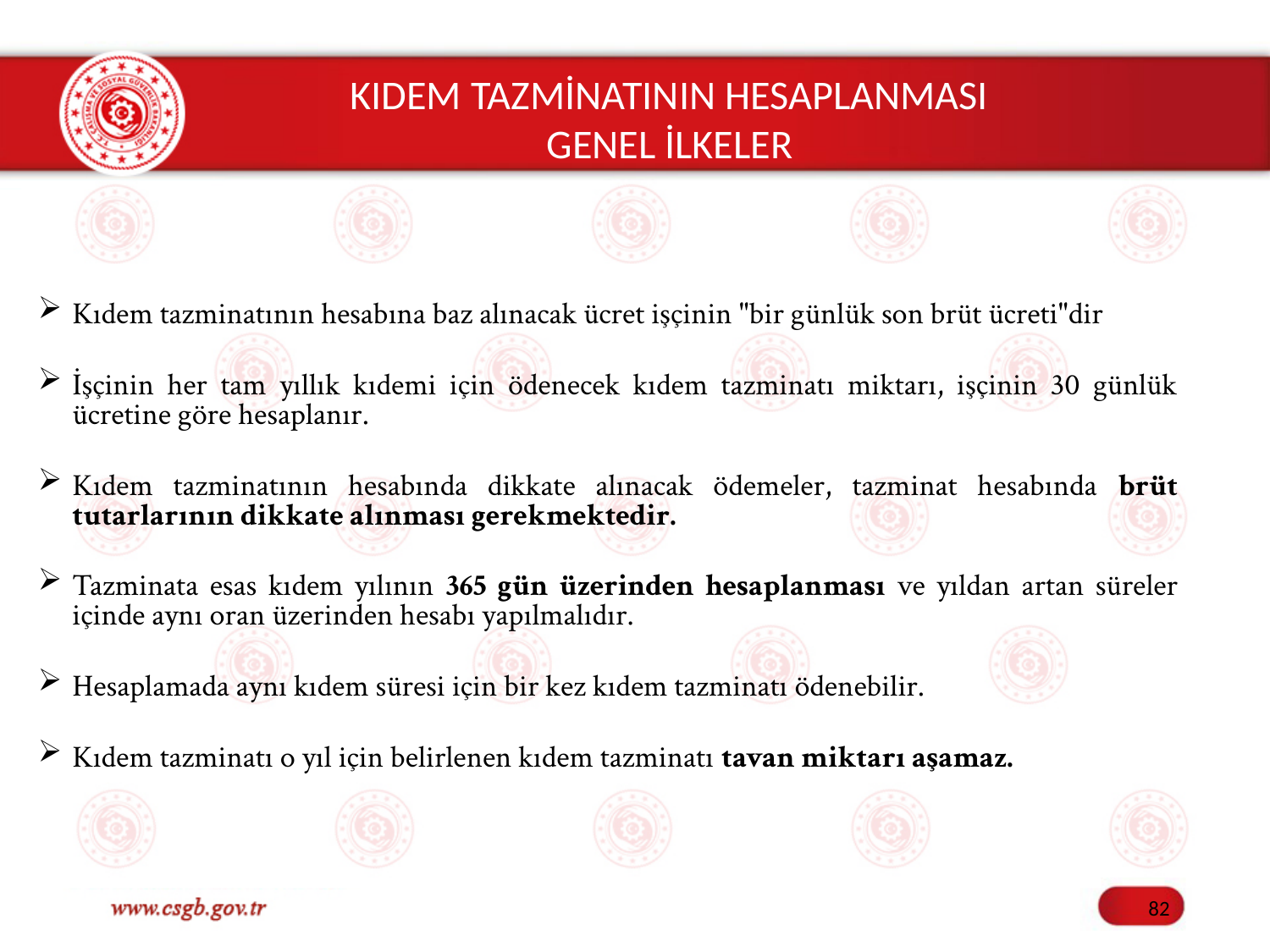

KIDEM TAZMİNATININ HESAPLANMASI
GENEL İLKELER

Kıdem tazminatının hesabına baz alınacak ücret işçinin "bir günlük son brüt ücreti"dir

İşçinin her tam yıllık kıdemi için ödenecek kıdem tazminatı miktarı, işçinin 30 günlük ücretine göre hesaplanır.

Kıdem tazminatının hesabında dikkate alınacak ödemeler, tazminat hesabında brüt tutarlarının dikkate alınması gerekmektedir.

Tazminata esas kıdem yılının 365 gün üzerinden hesaplanması ve yıldan artan süreler içinde aynı oran üzerinden hesabı yapılmalıdır.

Hesaplamada aynı kıdem süresi için bir kez kıdem tazminatı ödenebilir.

Kıdem tazminatı o yıl için belirlenen kıdem tazminatı tavan miktarı aşamaz.

82